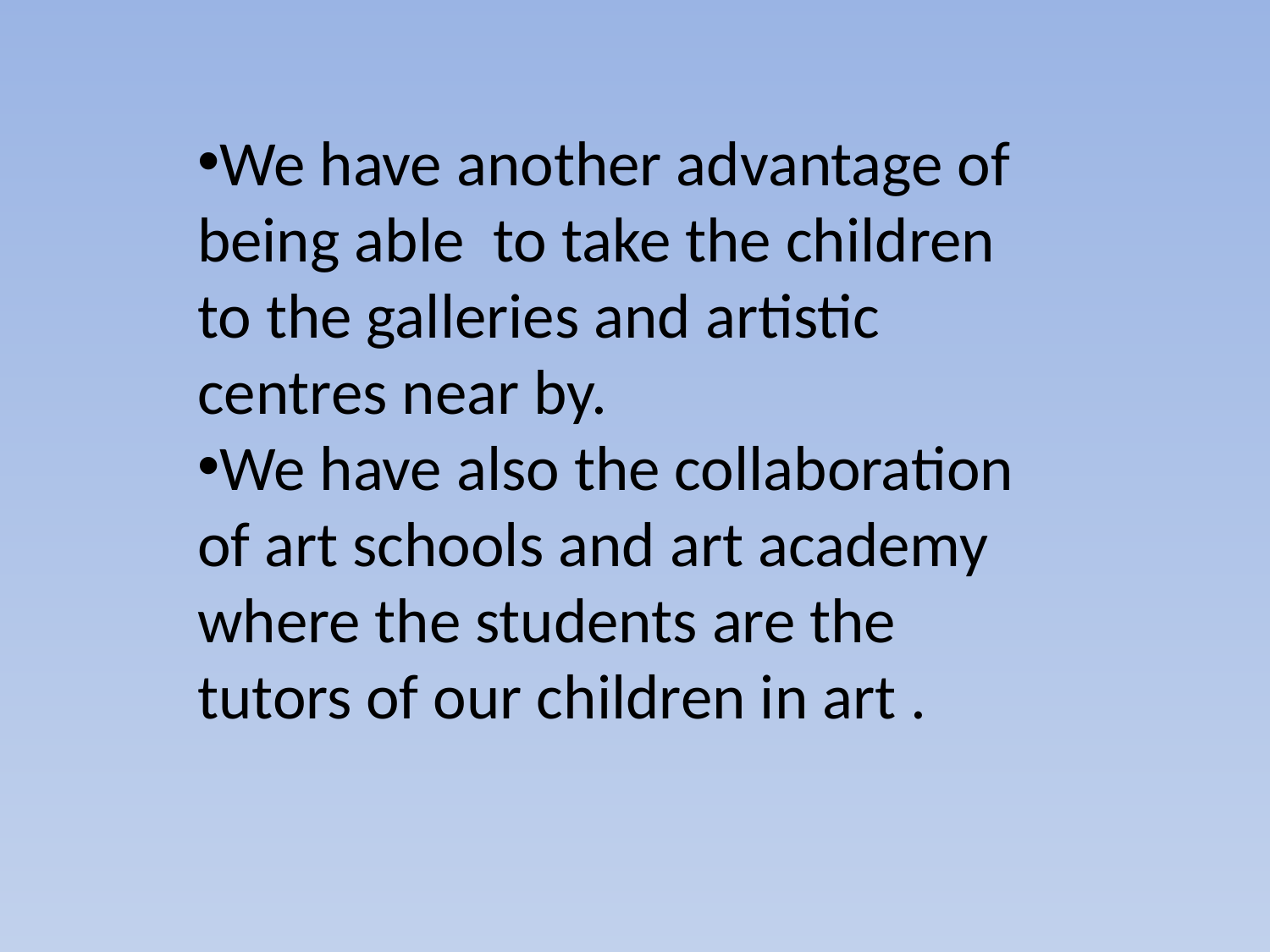

We have another advantage of being able  to take the children to the galleries and artistic centres near by.
We have also the collaboration of art schools and art academy where the students are the tutors of our children in art .